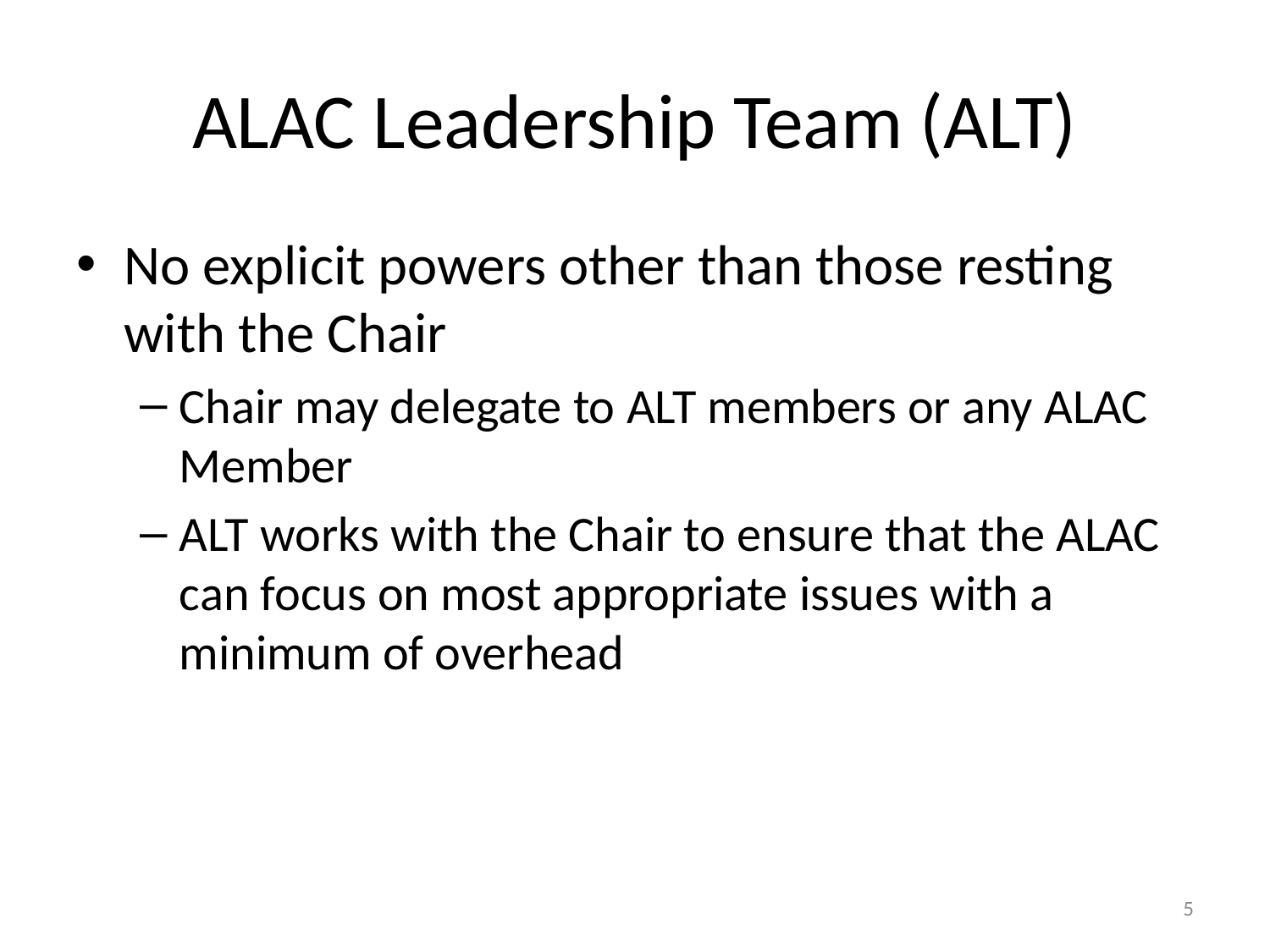

# ALAC Leadership Team (ALT)
No explicit powers other than those resting with the Chair
Chair may delegate to ALT members or any ALAC Member
ALT works with the Chair to ensure that the ALAC can focus on most appropriate issues with a minimum of overhead

5